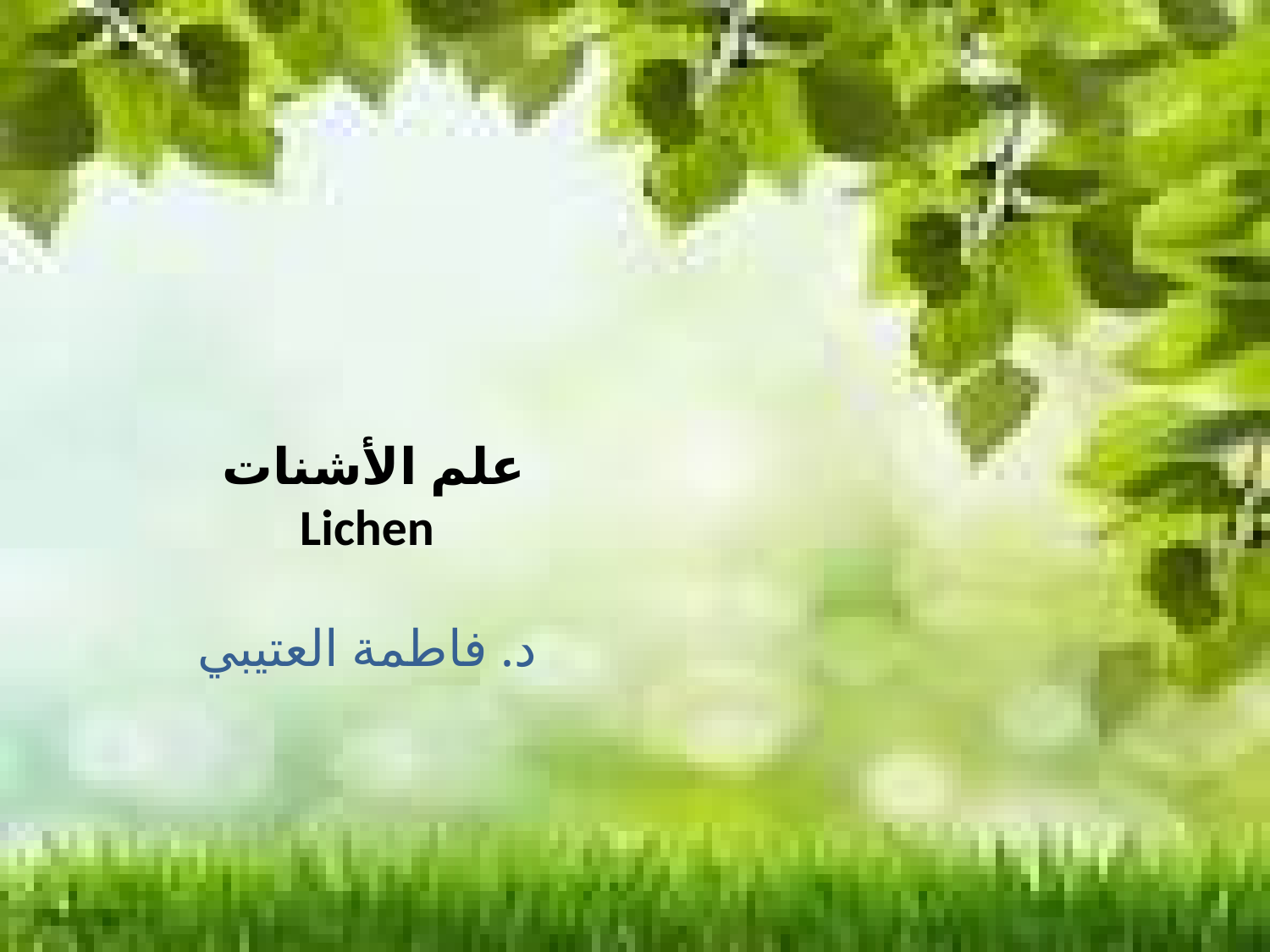

# علم الأشنات Lichen د. فاطمة العتيبي